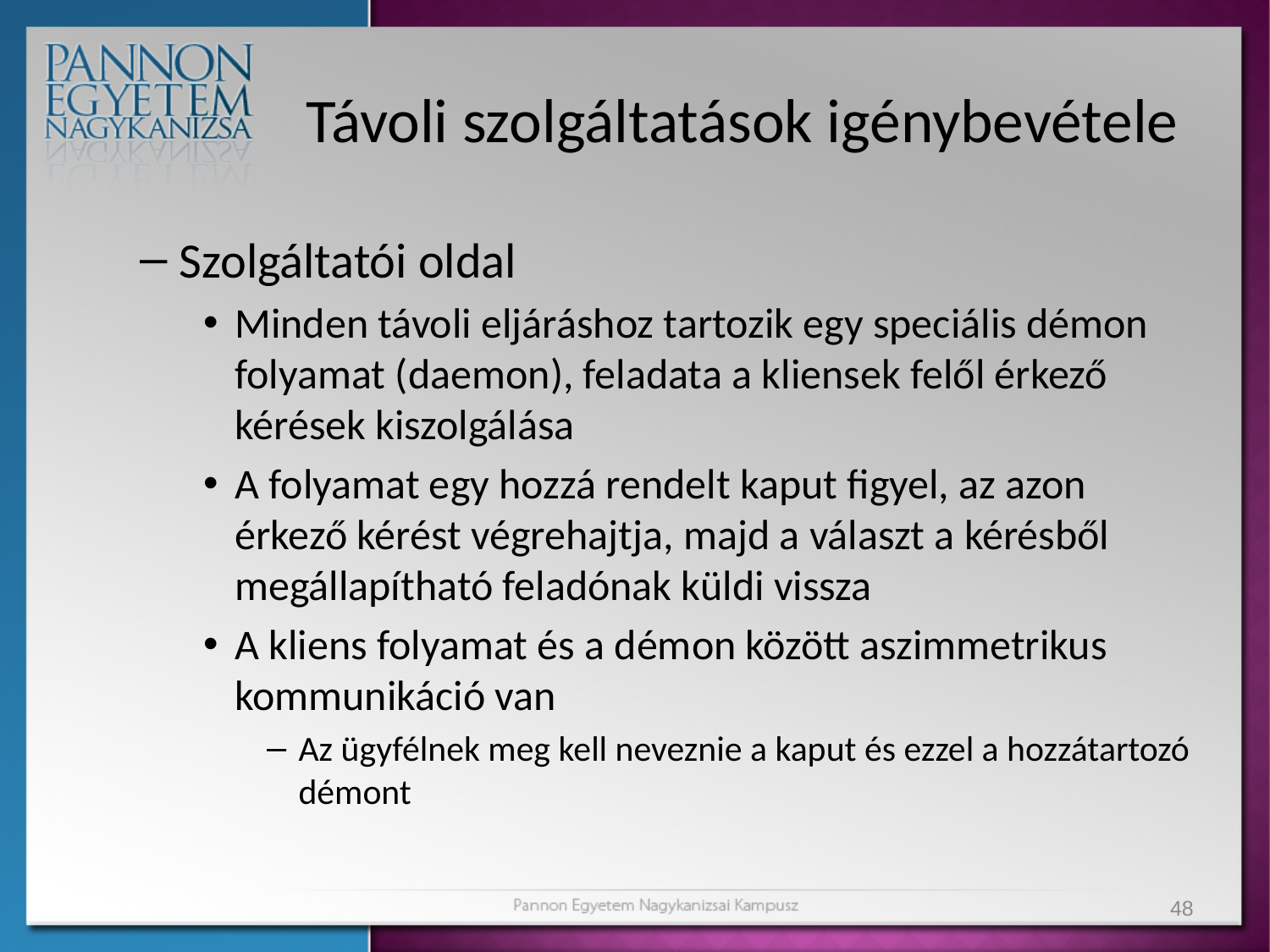

# Távoli szolgáltatások igénybevétele
Szolgáltatói oldal
Minden távoli eljáráshoz tartozik egy speciális démon folyamat (daemon), feladata a kliensek felől érkező kérések kiszolgálása
A folyamat egy hozzá rendelt kaput figyel, az azon érkező kérést végrehajtja, majd a választ a kérésből megállapítható feladónak küldi vissza
A kliens folyamat és a démon között aszimmetrikus kommunikáció van
Az ügyfélnek meg kell neveznie a kaput és ezzel a hozzátartozó démont
48